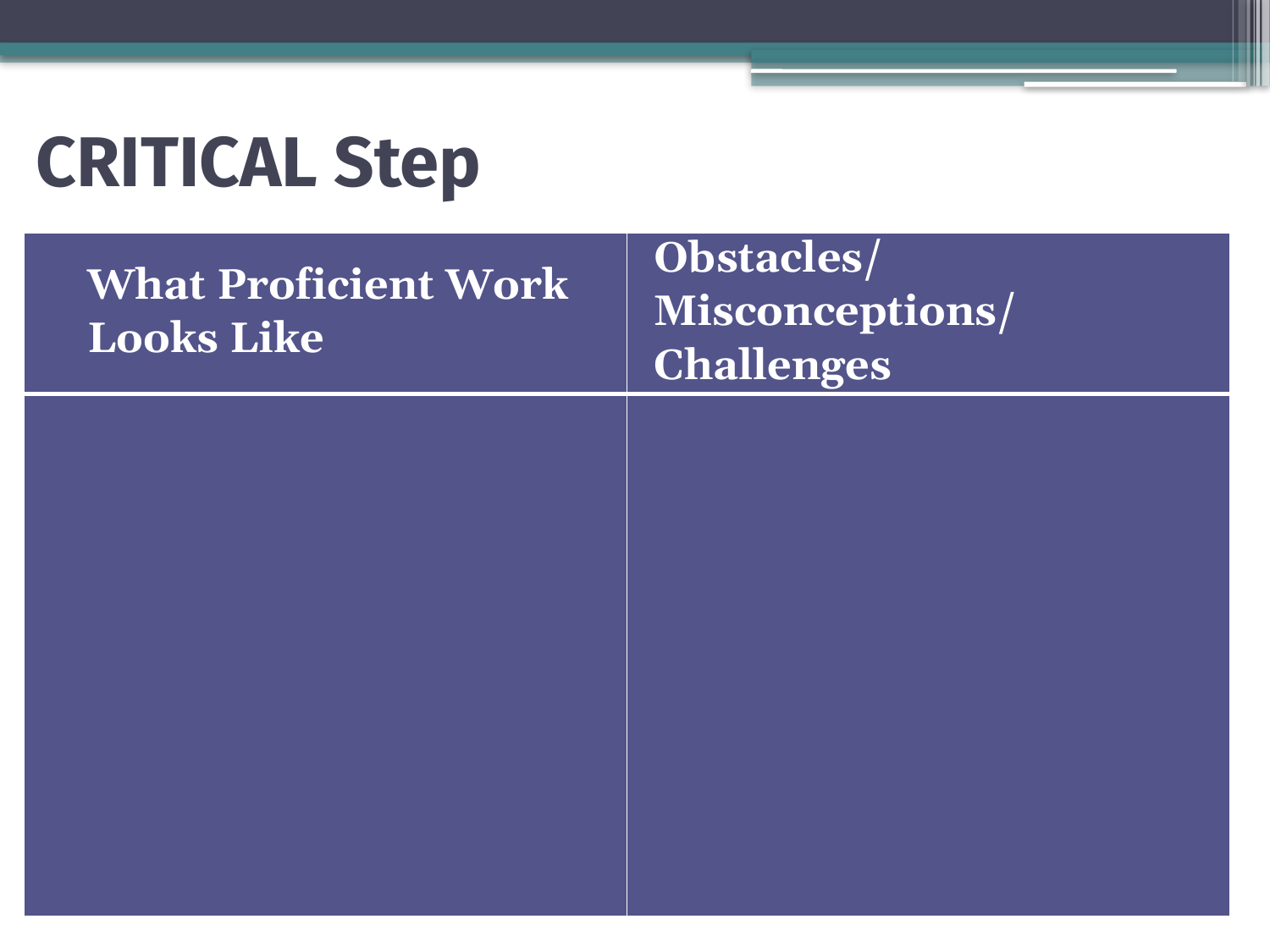

# CRITICAL Step
| What Proficient Work Looks Like | Obstacles/Misconceptions/Challenges |
| --- | --- |
|  |  |